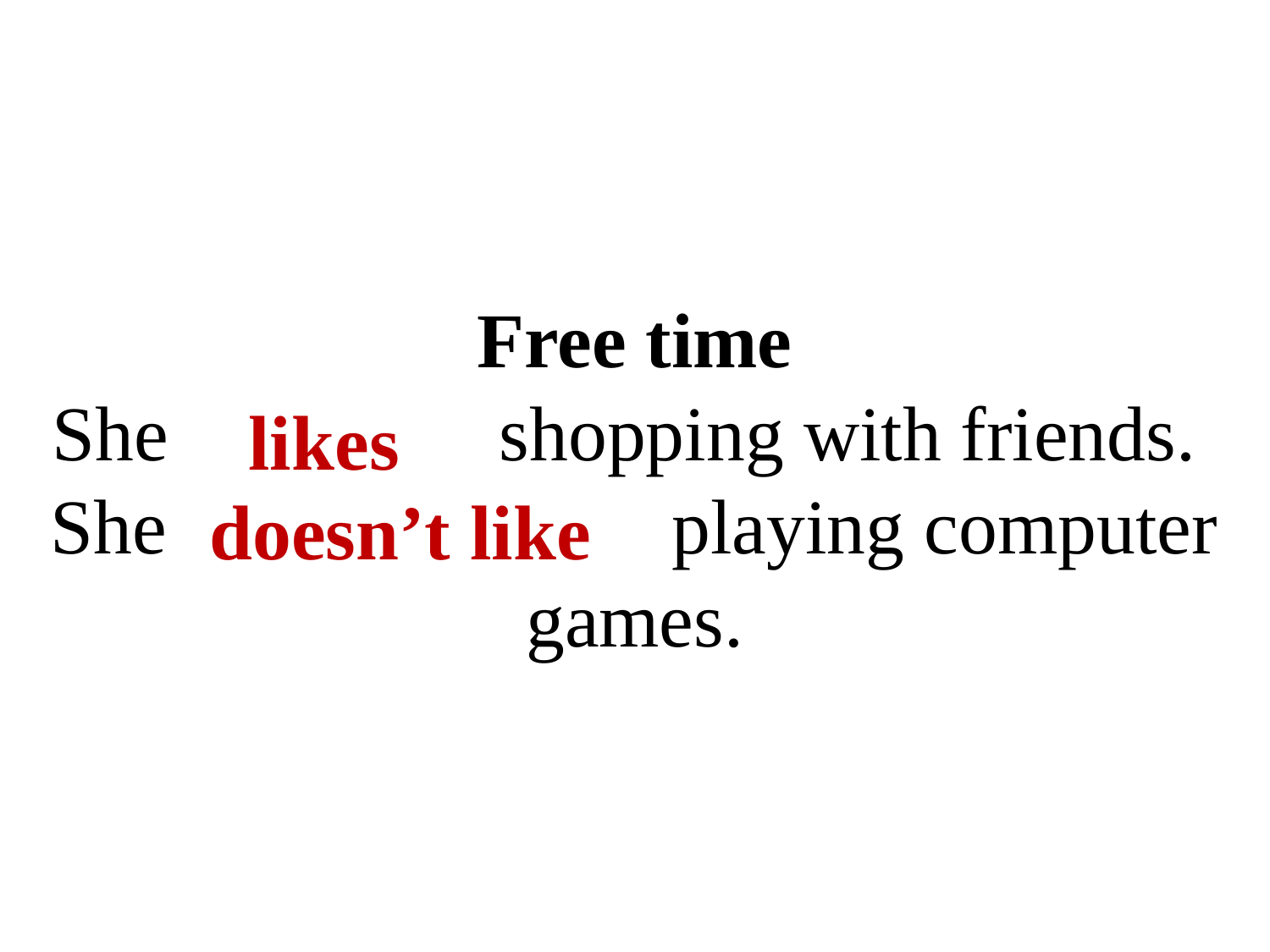

# Free time She                 shopping with friends. She                          playing computer games.
likes
doesn’t like